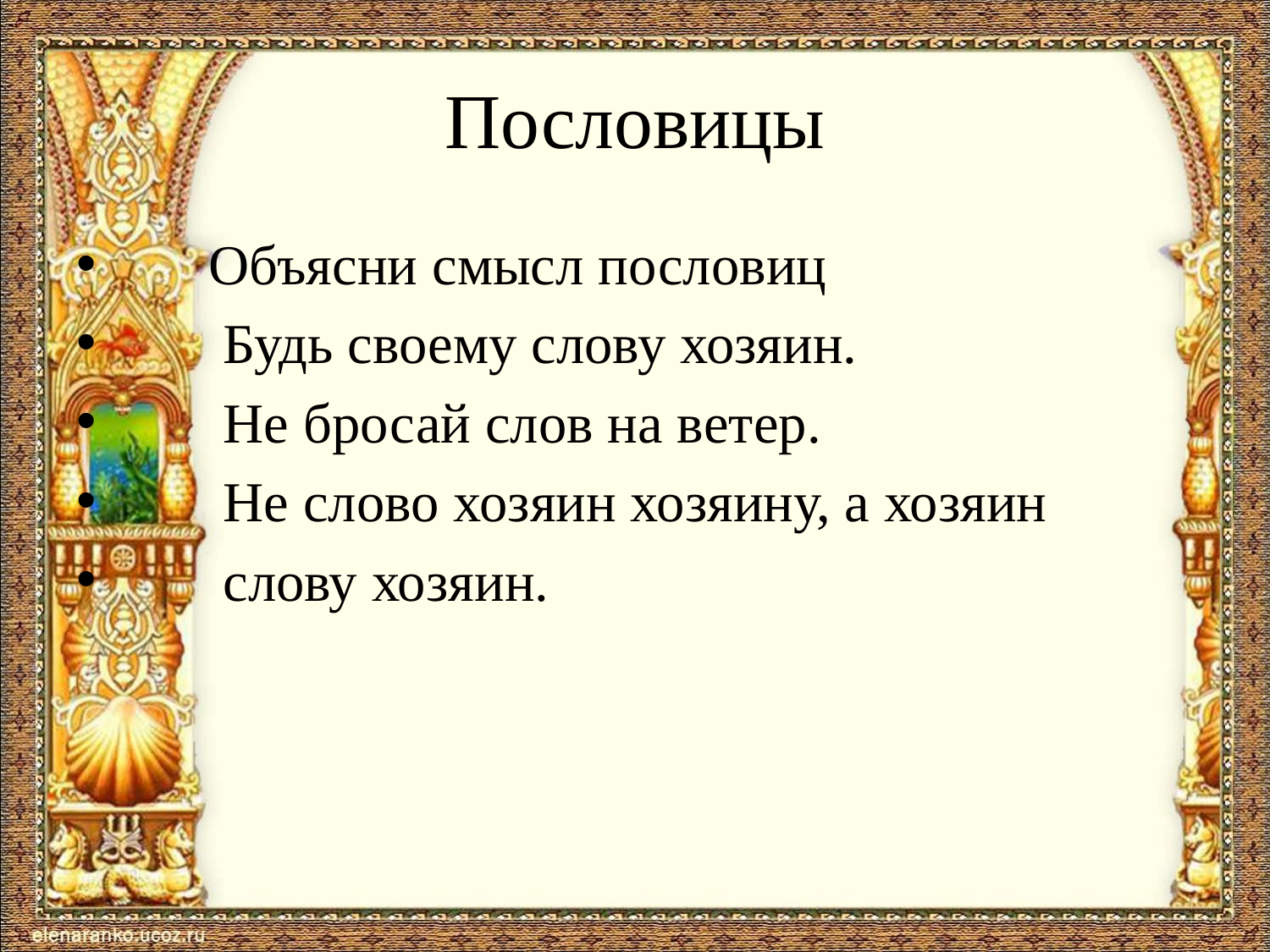

# Пословицы
      Объясни смысл пословиц
       Будь своему слову хозяин.
       Не бросай слов на ветер.
       Не слово хозяин хозяину, а хозяин
       слову хозяин.